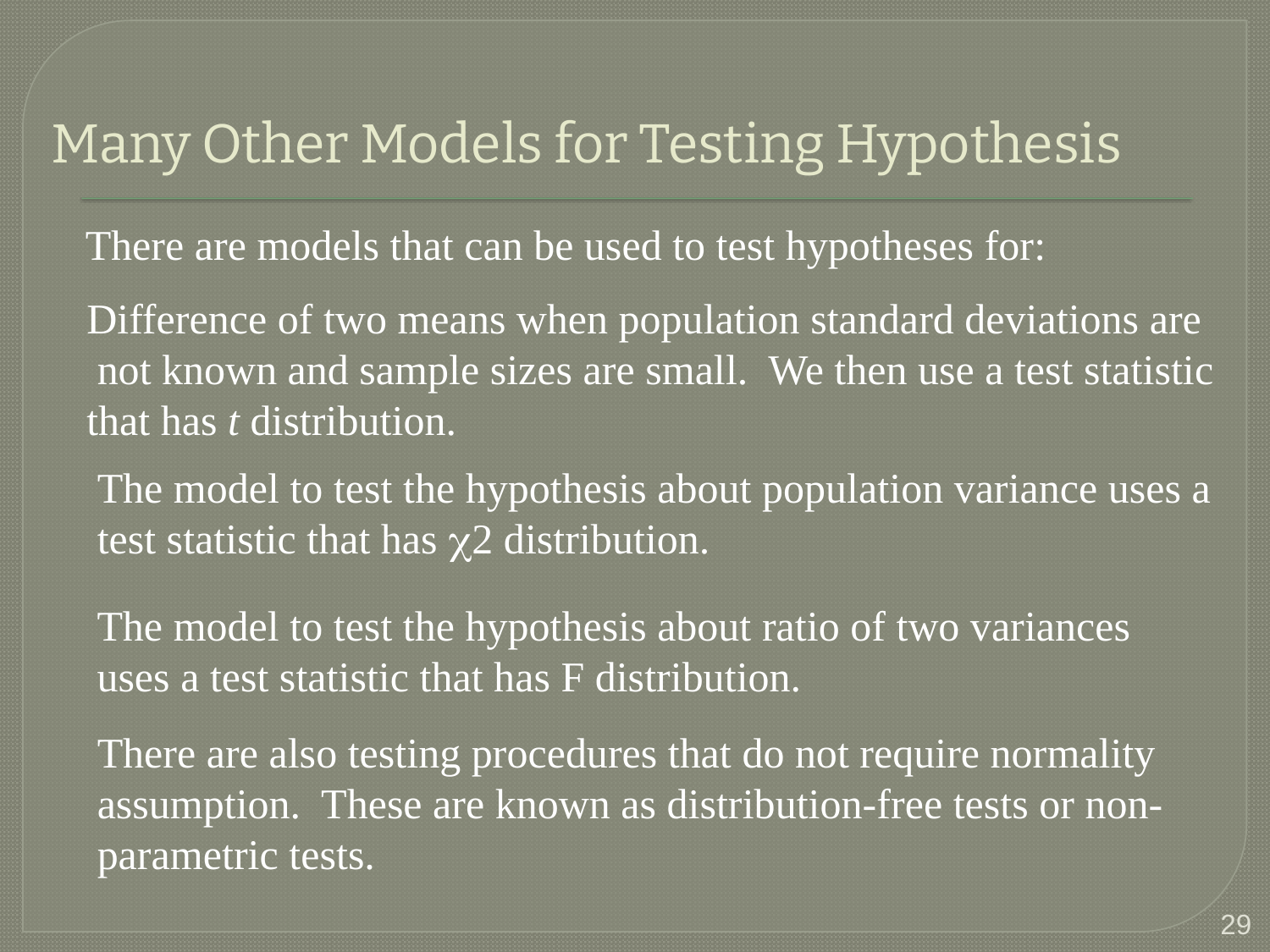

# Many Other Models for Testing Hypothesis
There are models that can be used to test hypotheses for:
Difference of two means when population standard deviations are
 not known and sample sizes are small.  We then use a test statistic that has t distribution.
The model to test the hypothesis about population variance uses a test statistic that has χ2 distribution.
The model to test the hypothesis about ratio of two variances uses a test statistic that has F distribution.
There are also testing procedures that do not require normality assumption.  These are known as distribution-free tests or non-parametric tests.
29